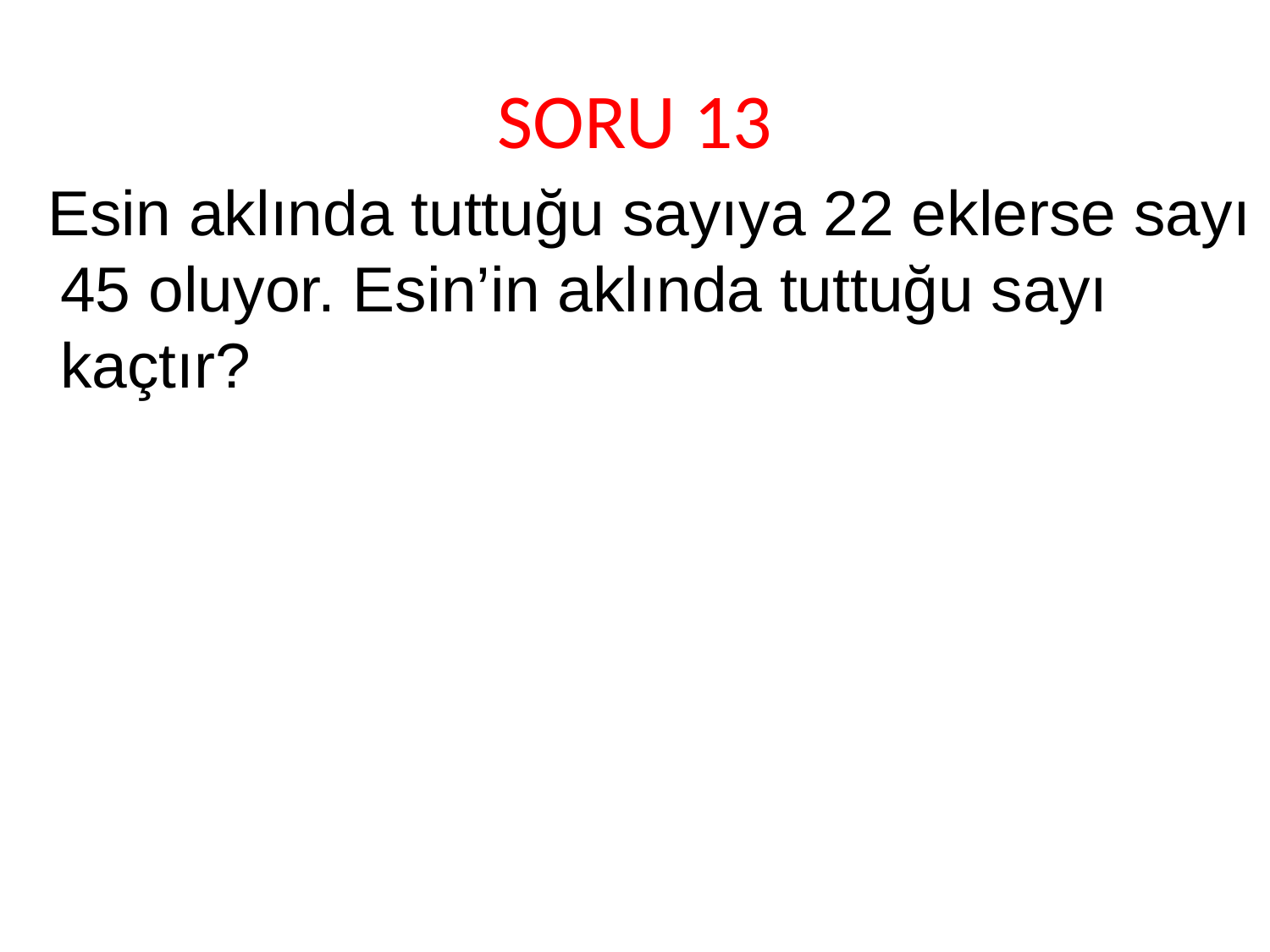

# SORU 13
  Esin aklında tuttuğu sayıya 22 eklerse sayı 45 oluyor. Esin’in aklında tuttuğu sayı kaçtır?